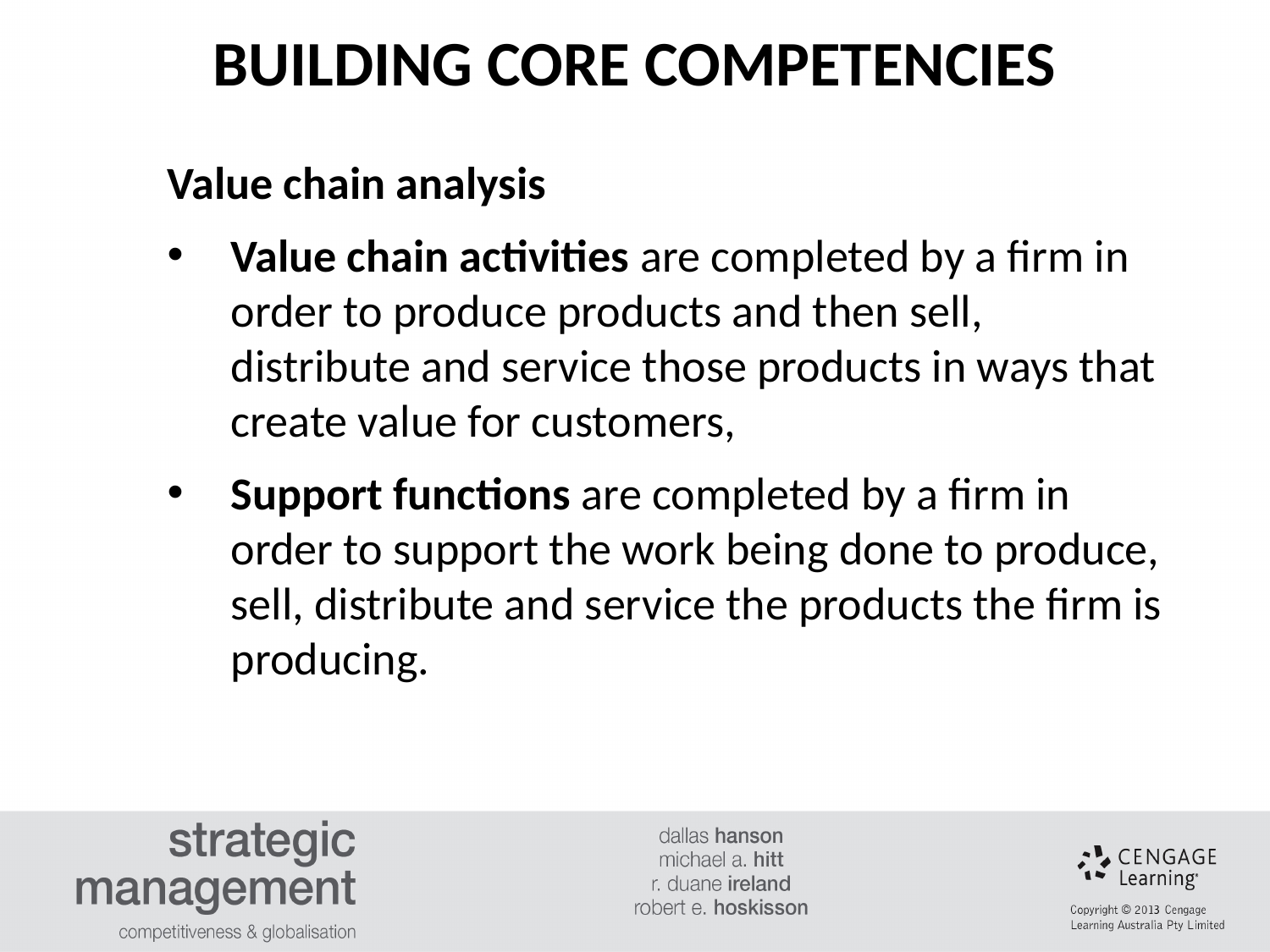

BUILDING CORE COMPETENCIES
Value chain analysis
Value chain activities are completed by a firm in order to produce products and then sell, distribute and service those products in ways that create value for customers,
Support functions are completed by a firm in order to support the work being done to produce, sell, distribute and service the products the firm is producing.